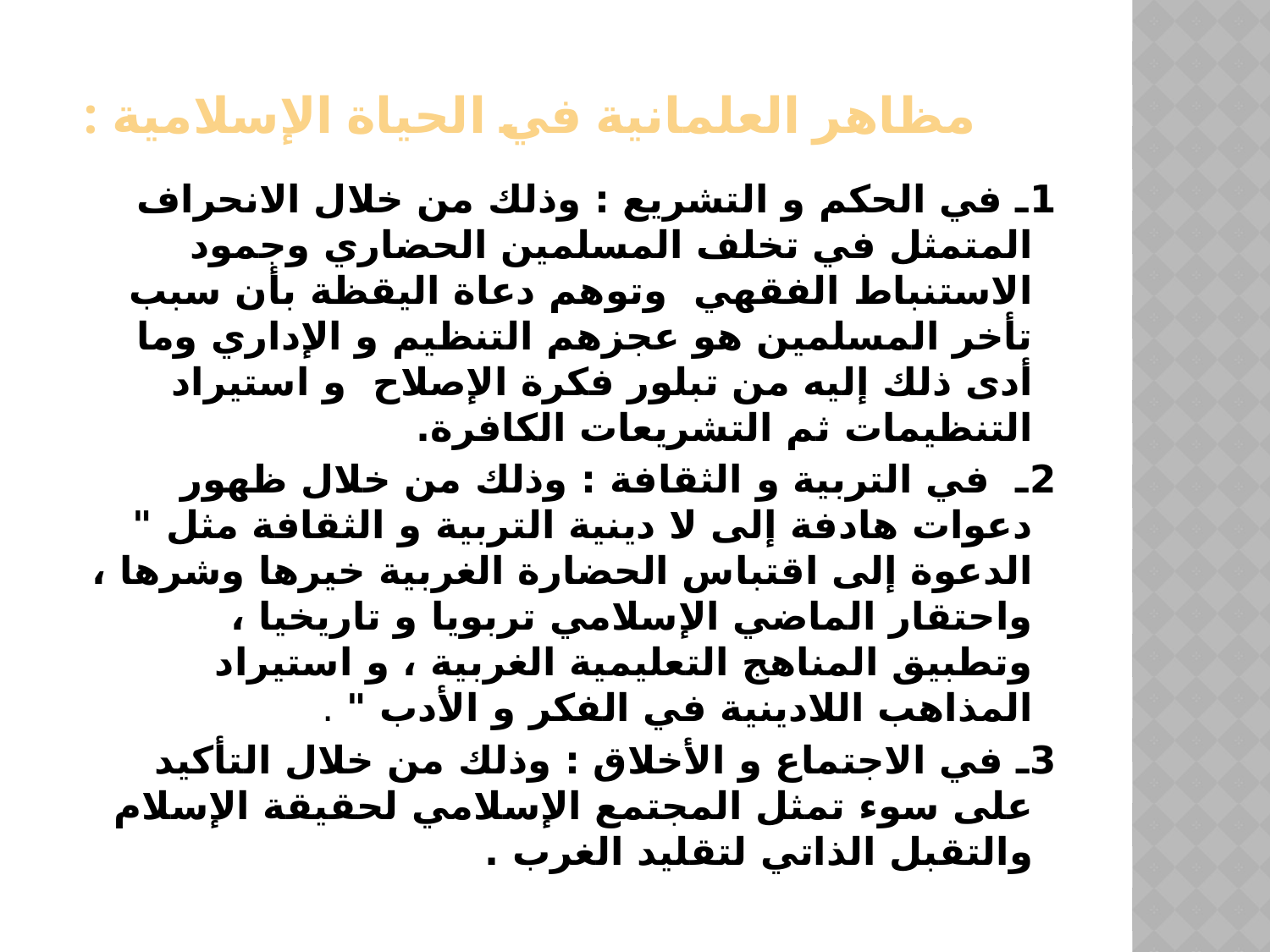

# مظاهر العلمانية في الحياة الإسلامية :
1ـ في الحكم و التشريع : وذلك من خلال الانحراف المتمثل في تخلف المسلمين الحضاري وجمود الاستنباط الفقهي  وتوهم دعاة اليقظة بأن سبب تأخر المسلمين هو عجزهم التنظيم و الإداري وما أدى ذلك إليه من تبلور فكرة الإصلاح  و استيراد التنظيمات ثم التشريعات الكافرة.
2ـ  في التربية و الثقافة : وذلك من خلال ظهور دعوات هادفة إلى لا دينية التربية و الثقافة مثل " الدعوة إلى اقتباس الحضارة الغربية خيرها وشرها ، واحتقار الماضي الإسلامي تربويا و تاريخيا ،  وتطبيق المناهج التعليمية الغربية ، و استيراد المذاهب اللادينية في الفكر و الأدب " .
3ـ في الاجتماع و الأخلاق : وذلك من خلال التأكيد على سوء تمثل المجتمع الإسلامي لحقيقة الإسلام والتقبل الذاتي لتقليد الغرب .